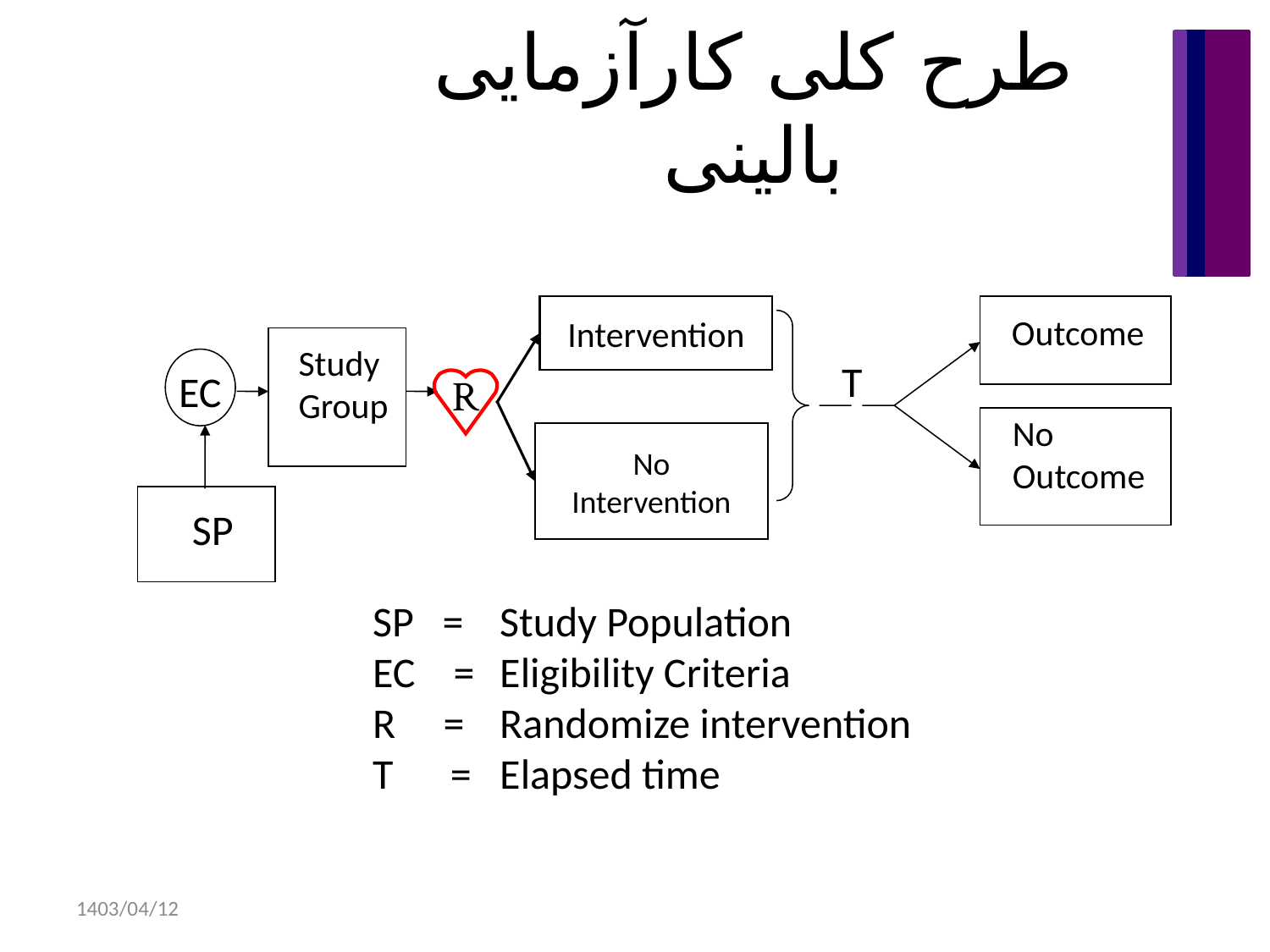

طرح کلی کارآزمایی بالینی
Intervention

Outcome

No
Outcome

Study
Group
T

EC
R

No
Intervention

SP
SP   = 	Study Population
EC    = 	Eligibility Criteria
R     = 	Randomize intervention
T      =  	Elapsed time
1403/04/12
Ahmad Naghibzadeh-Tahami